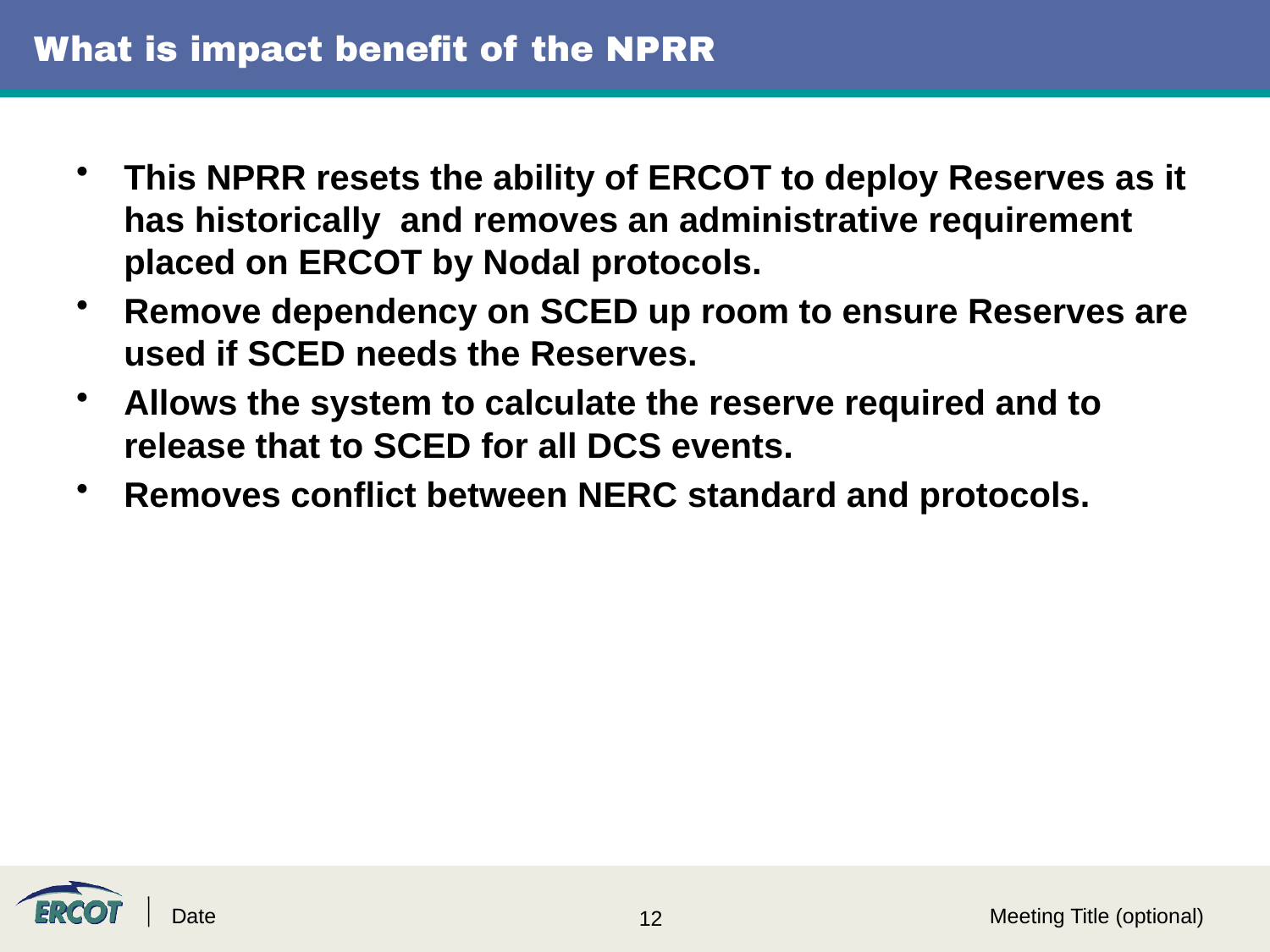

# What is impact benefit of the NPRR
This NPRR resets the ability of ERCOT to deploy Reserves as it has historically  and removes an administrative requirement placed on ERCOT by Nodal protocols.
Remove dependency on SCED up room to ensure Reserves are used if SCED needs the Reserves.
Allows the system to calculate the reserve required and to release that to SCED for all DCS events.
Removes conflict between NERC standard and protocols.
Date
Meeting Title (optional)